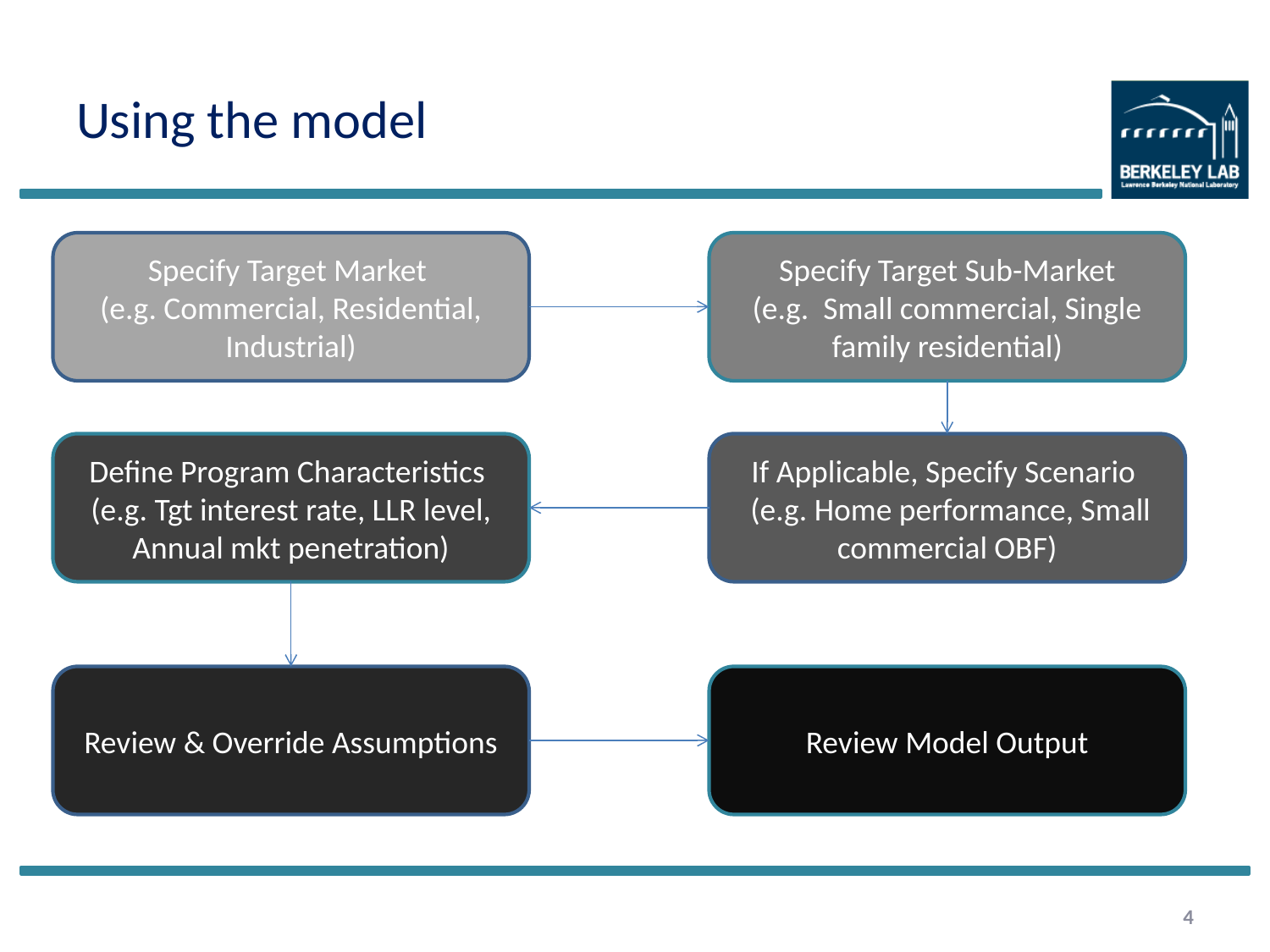

# Using the model
Specify Target Market
(e.g. Commercial, Residential, Industrial)
Specify Target Sub-Market
(e.g.  Small commercial, Single family residential)
Define Program Characteristics
(e.g. Tgt interest rate, LLR level, Annual mkt penetration)
If Applicable, Specify Scenario
 (e.g. Home performance, Small commercial OBF)
Review & Override Assumptions
Review Model Output
4